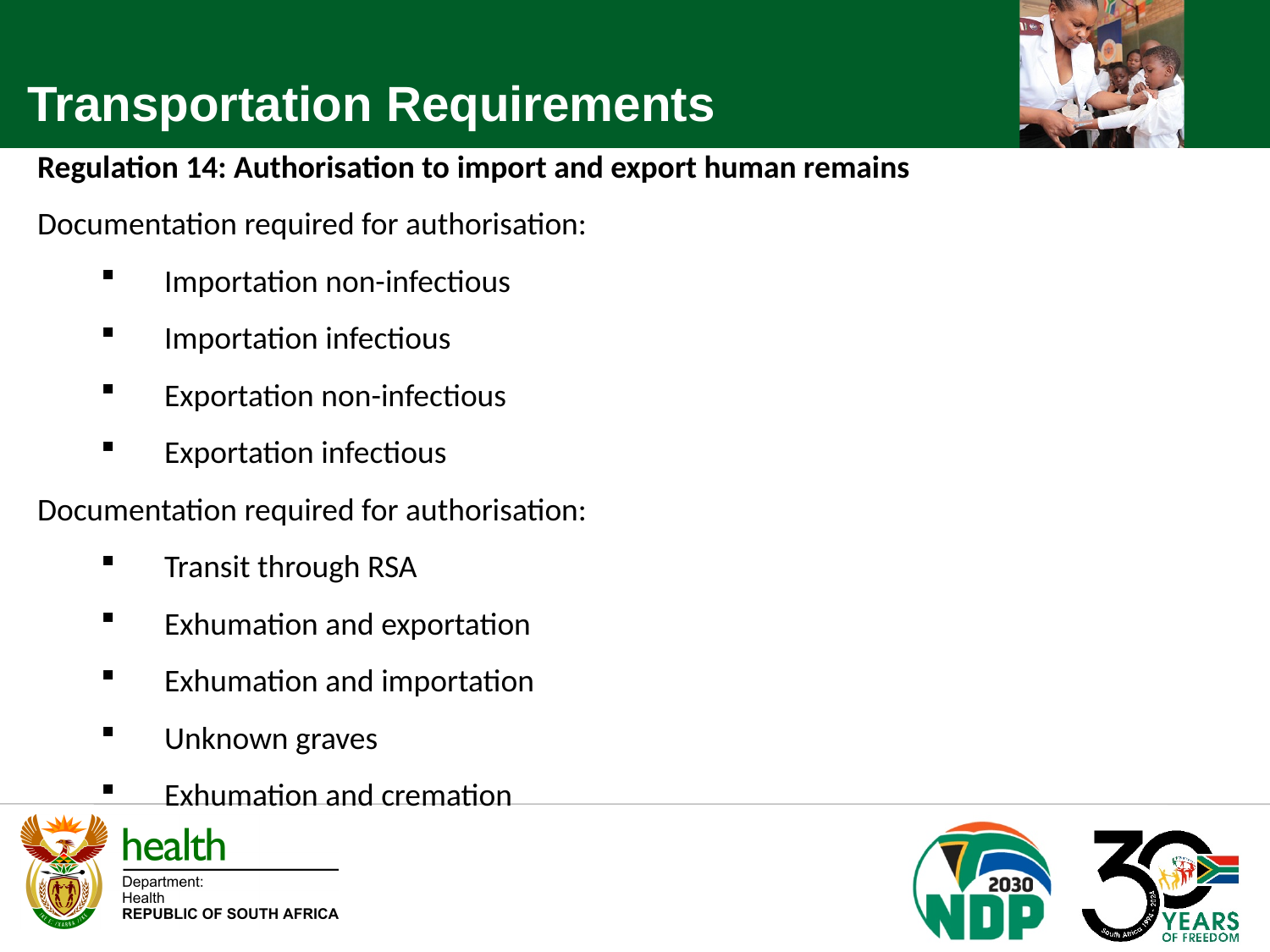

Transportation Requirements
Regulation 14: Authorisation to import and export human remains
Documentation required for authorisation:
Importation non-infectious
Importation infectious
Exportation non-infectious
Exportation infectious
Documentation required for authorisation:
Transit through RSA
Exhumation and exportation
Exhumation and importation
Unknown graves
Exhumation and cremation